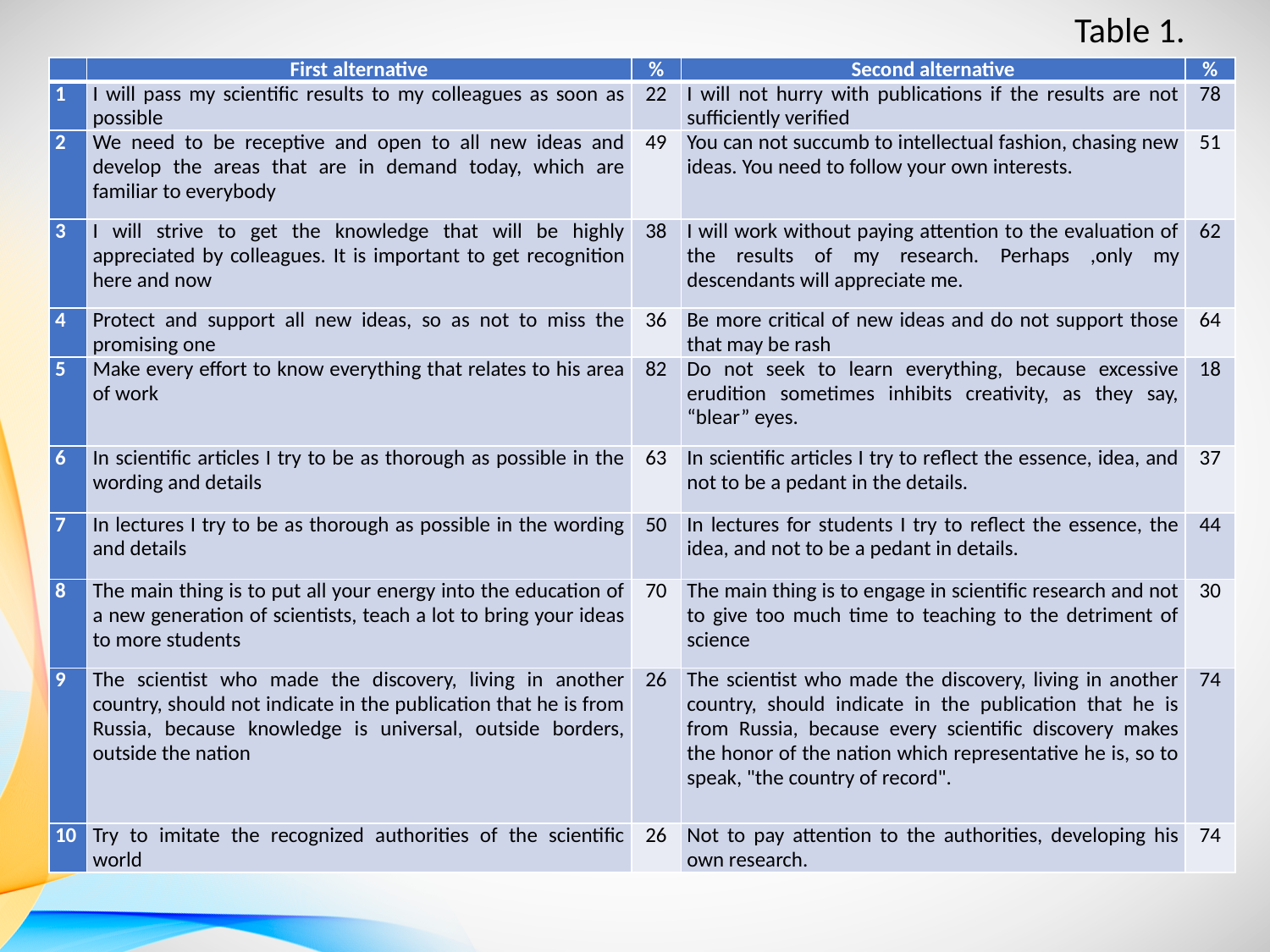

Table 1.

|  | First alternative | % | Second alternative | % |
| --- | --- | --- | --- | --- |
| 1 | I will pass my scientific results to my colleagues as soon as possible | 22 | I will not hurry with publications if the results are not sufficiently verified | 78 |
| 2 | We need to be receptive and open to all new ideas and develop the areas that are in demand today, which are familiar to everybody | 49 | You can not succumb to intellectual fashion, chasing new ideas. You need to follow your own interests. | 51 |
| 3 | I will strive to get the knowledge that will be highly appreciated by colleagues. It is important to get recognition here and now | 38 | I will work without paying attention to the evaluation of the results of my research. Perhaps ,only my descendants will appreciate me. | 62 |
| 4 | Protect and support all new ideas, so as not to miss the promising one | 36 | Be more critical of new ideas and do not support those that may be rash | 64 |
| 5 | Make every effort to know everything that relates to his area of work | 82 | Do not seek to learn everything, because excessive erudition sometimes inhibits creativity, as they say, “blear” eyes. | 18 |
| 6 | In scientific articles I try to be as thorough as possible in the wording and details | 63 | In scientific articles I try to reflect the essence, idea, and not to be a pedant in the details. | 37 |
| 7 | In lectures I try to be as thorough as possible in the wording and details | 50 | In lectures for students I try to reflect the essence, the idea, and not to be a pedant in details. | 44 |
| 8 | The main thing is to put all your energy into the education of a new generation of scientists, teach a lot to bring your ideas to more students | 70 | The main thing is to engage in scientific research and not to give too much time to teaching to the detriment of science | 30 |
| 9 | The scientist who made the discovery, living in another country, should not indicate in the publication that he is from Russia, because knowledge is universal, outside borders, outside the nation | 26 | The scientist who made the discovery, living in another country, should indicate in the publication that he is from Russia, because every scientific discovery makes the honor of the nation which representative he is, so to speak, "the country of record". | 74 |
| 10 | Try to imitate the recognized authorities of the scientific world | 26 | Not to pay attention to the authorities, developing his own research. | 74 |